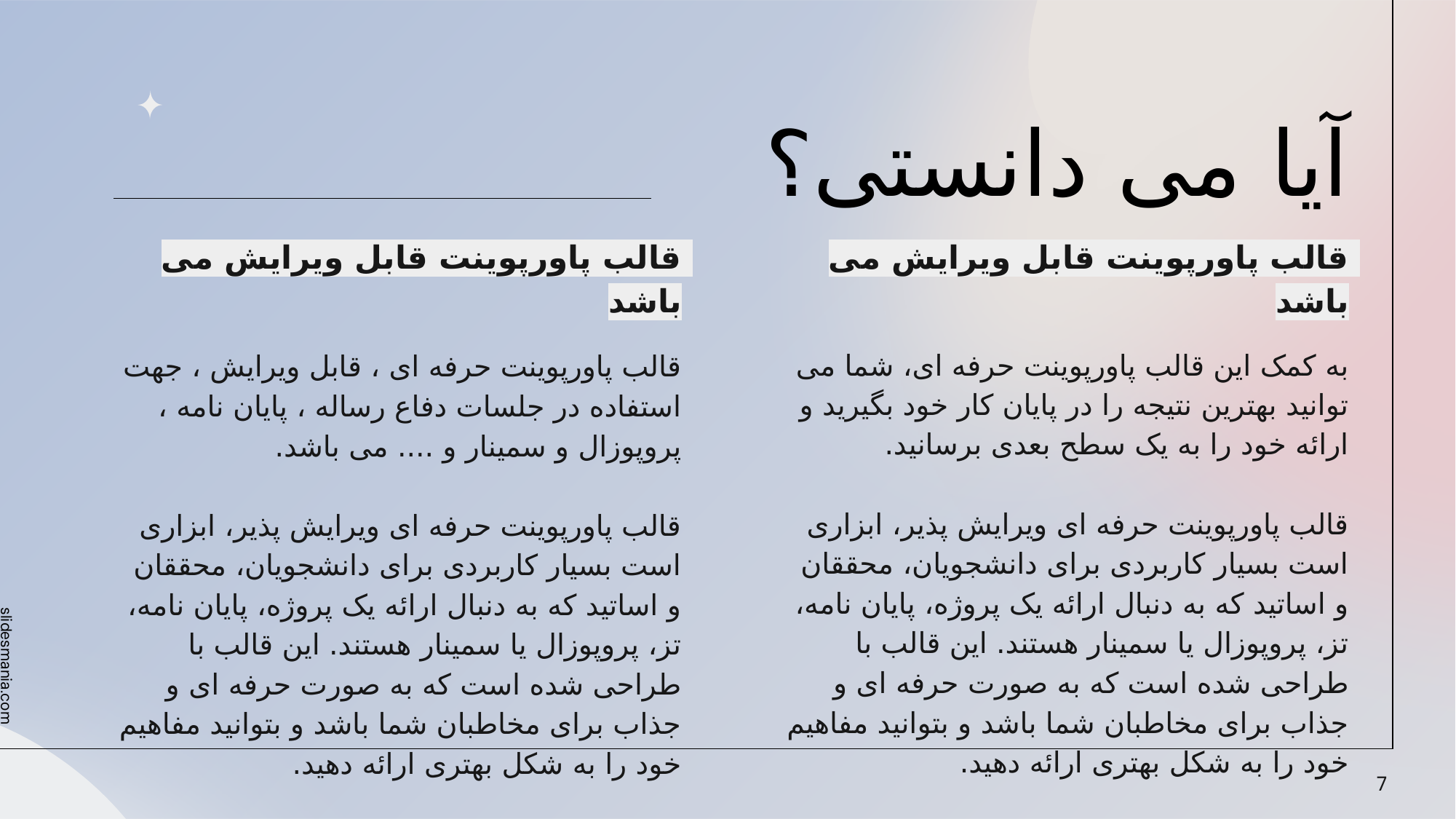

# آیا می دانستی؟

قالب پاورپوینت قابل ویرایش می باشد
قالب پاورپوینت قابل ویرایش می باشد
به کمک این قالب پاورپوینت حرفه ای، شما می توانید بهترین نتیجه را در پایان کار خود بگیرید و ارائه خود را به یک سطح بعدی برسانید.

قالب پاورپوینت حرفه ای ویرایش پذیر، ابزاری است بسیار کاربردی برای دانشجویان، محققان و اساتید که به دنبال ارائه یک پروژه، پایان نامه، تز، پروپوزال یا سمینار هستند. این قالب با طراحی شده است که به صورت حرفه ای و جذاب برای مخاطبان شما باشد و بتوانید مفاهیم خود را به شکل بهتری ارائه دهید.
قالب پاورپوينت حرفه ای ، قابل ویرایش ، جهت استفاده در جلسات دفاع رساله ، پایان نامه ، پروپوزال و سمینار و .... می باشد.

قالب پاورپوینت حرفه ای ویرایش پذیر، ابزاری است بسیار کاربردی برای دانشجویان، محققان و اساتید که به دنبال ارائه یک پروژه، پایان نامه، تز، پروپوزال یا سمینار هستند. این قالب با طراحی شده است که به صورت حرفه ای و جذاب برای مخاطبان شما باشد و بتوانید مفاهیم خود را به شکل بهتری ارائه دهید.
7